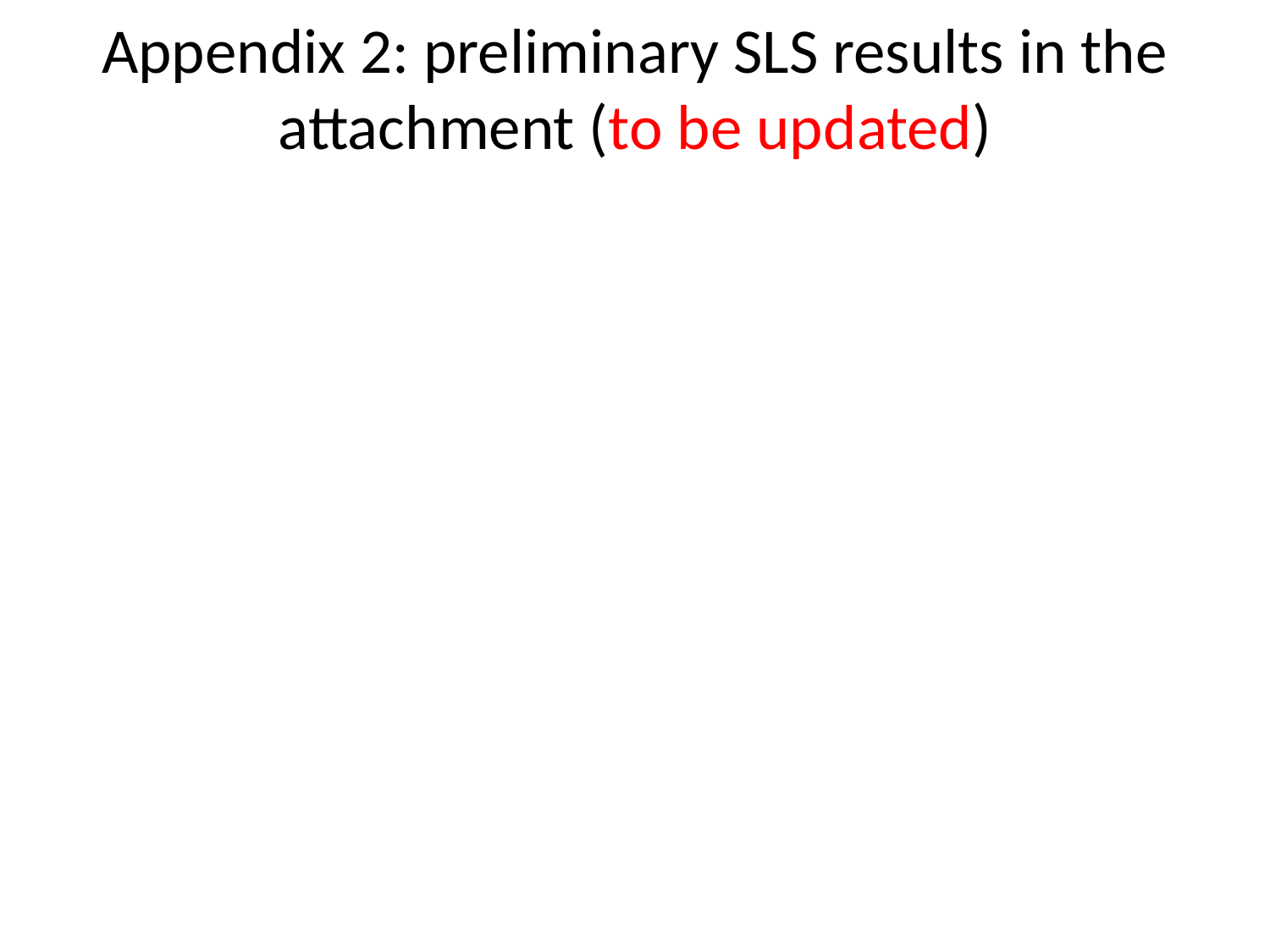

# Appendix 2: preliminary SLS results in the attachment (to be updated)